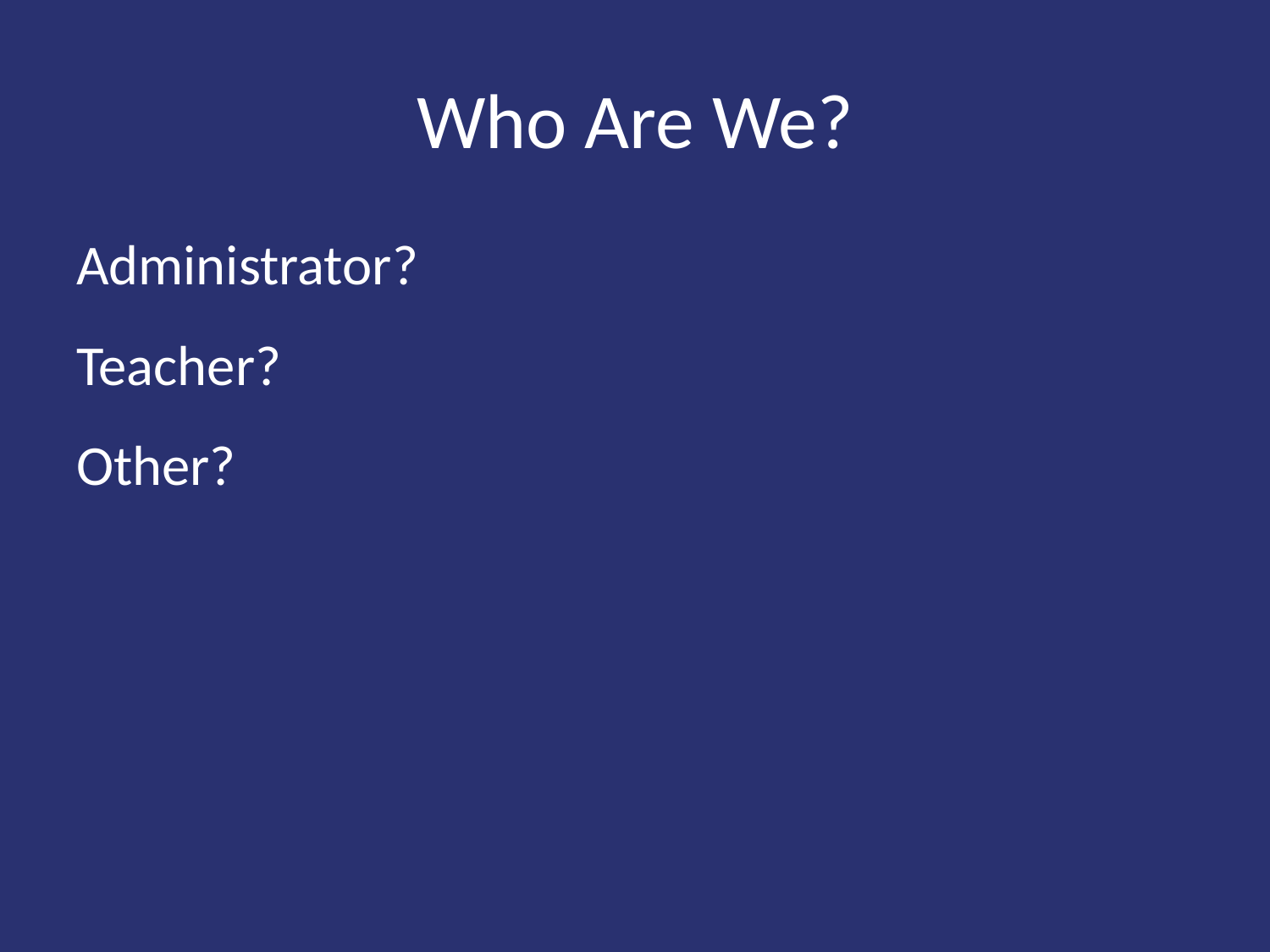

# Who Are We?
Administrator?
Teacher?
Other?